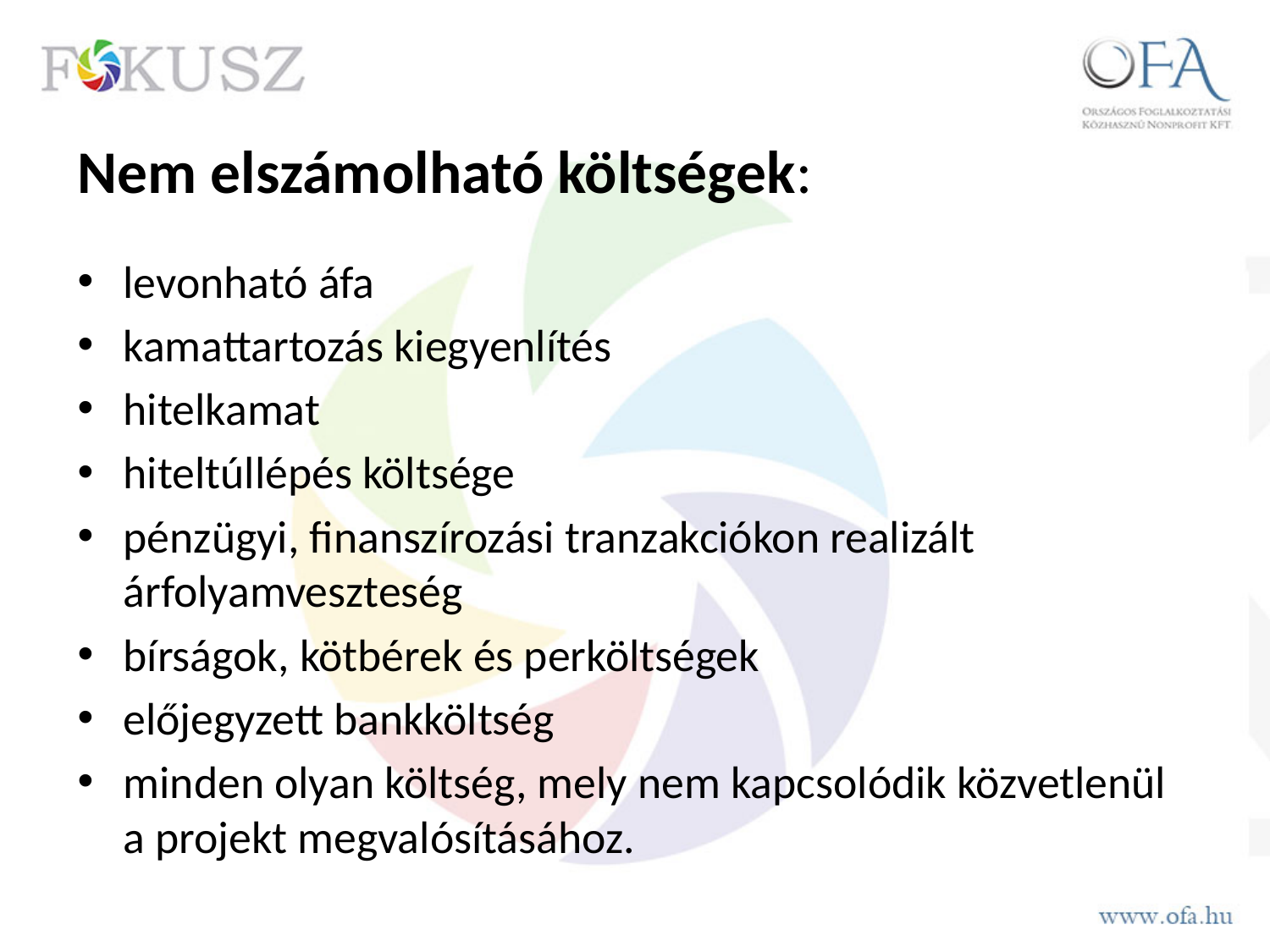

# Nem elszámolható költségek:
levonható áfa
kamattartozás kiegyenlítés
hitelkamat
hiteltúllépés költsége
pénzügyi, finanszírozási tranzakciókon realizált árfolyamveszteség
bírságok, kötbérek és perköltségek
előjegyzett bankköltség
minden olyan költség, mely nem kapcsolódik közvetlenül a projekt megvalósításához.